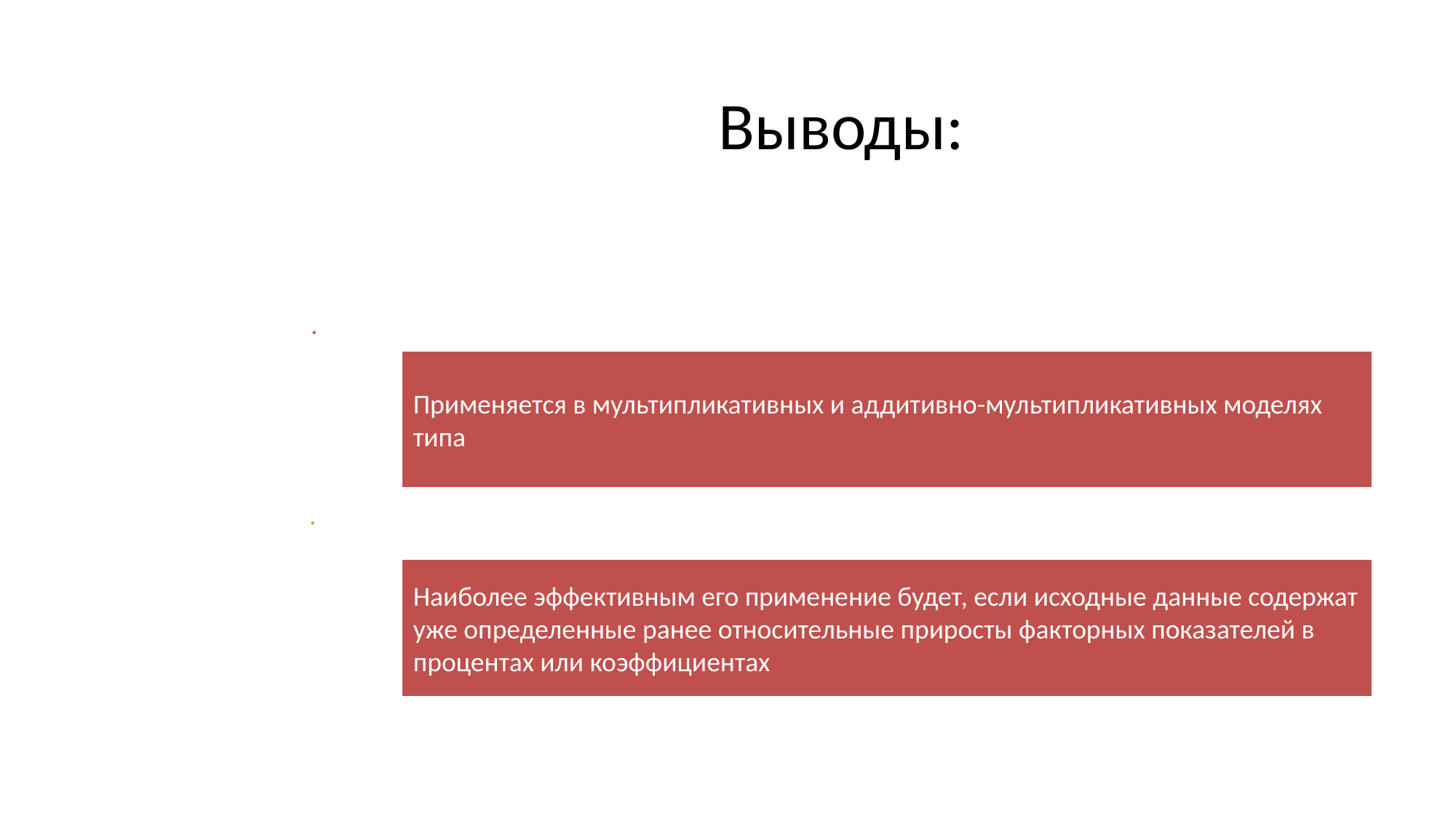

# Выводы:
Применяется в мультипликативных и аддитивно-мультипликативных моделях  типа
Наиболее эффективным его применение будет, если исходные данные содержат уже определенные ранее относительные приросты факторных показателей в процентах или коэффициентах